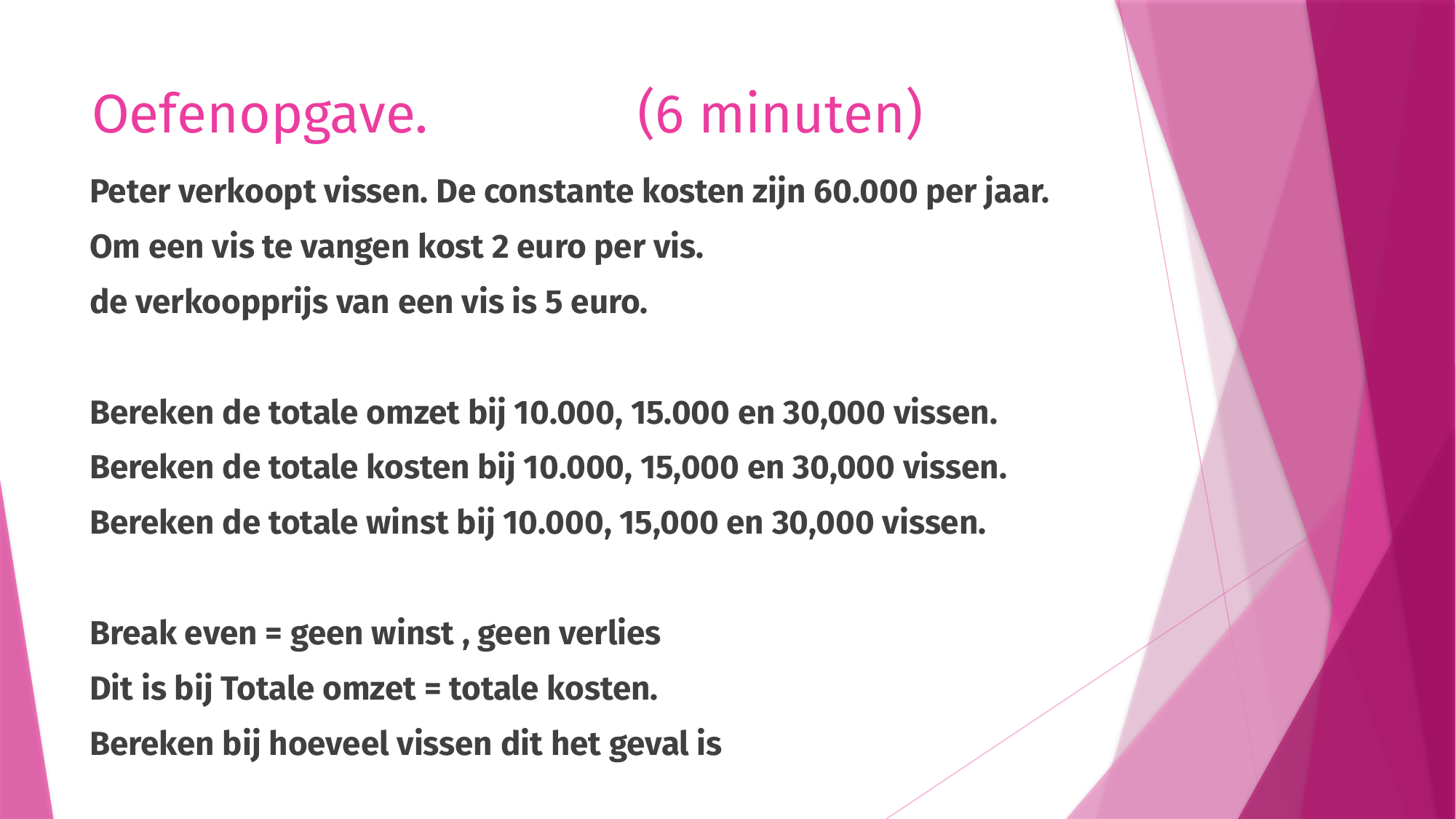

# Oefenopgave. 		(6 minuten)
Peter verkoopt vissen. De constante kosten zijn 60.000 per jaar.
Om een vis te vangen kost 2 euro per vis.
de verkoopprijs van een vis is 5 euro.

Bereken de totale omzet bij 10.000, 15.000 en 30,000 vissen.
Bereken de totale kosten bij 10.000, 15,000 en 30,000 vissen.
Bereken de totale winst bij 10.000, 15,000 en 30,000 vissen.

Break even = geen winst , geen verlies
Dit is bij Totale omzet = totale kosten.
Bereken bij hoeveel vissen dit het geval is